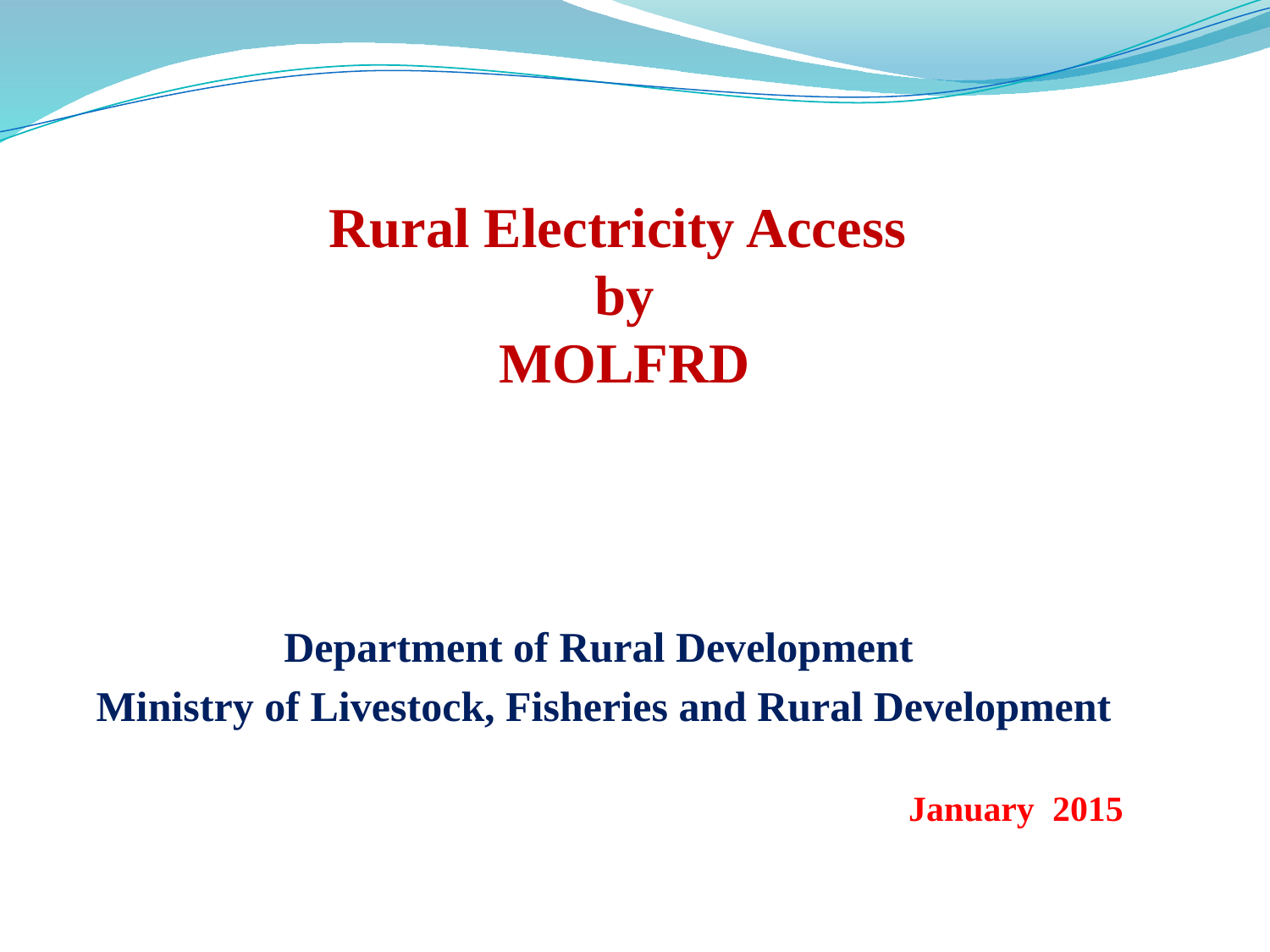

# Rural Electricity Access by MOLFRD
Department of Rural Development
 Ministry of Livestock, Fisheries and Rural Development

 January  2015